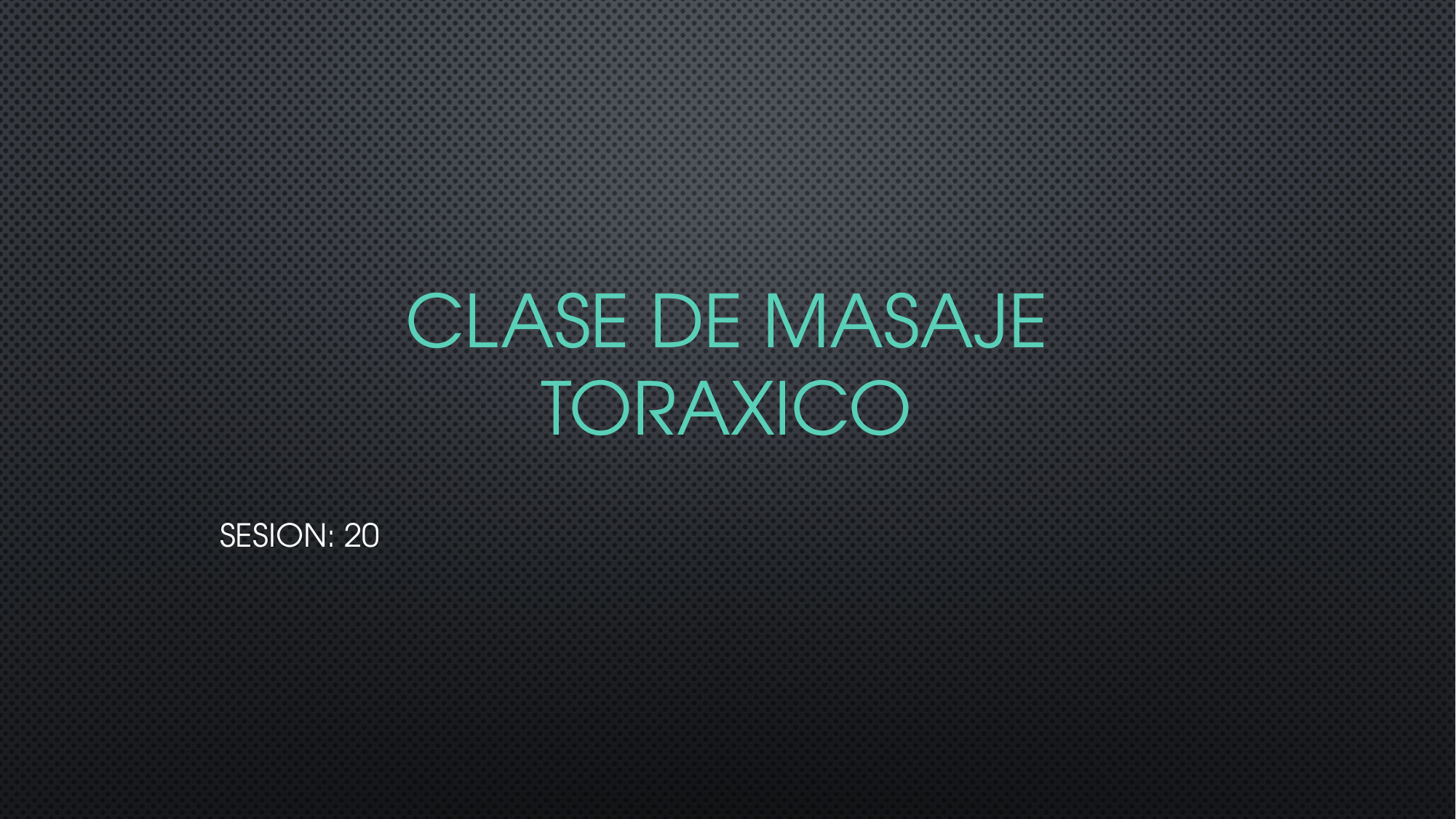

# CLASE DE MASAJE TORAXICO
SESION: 20